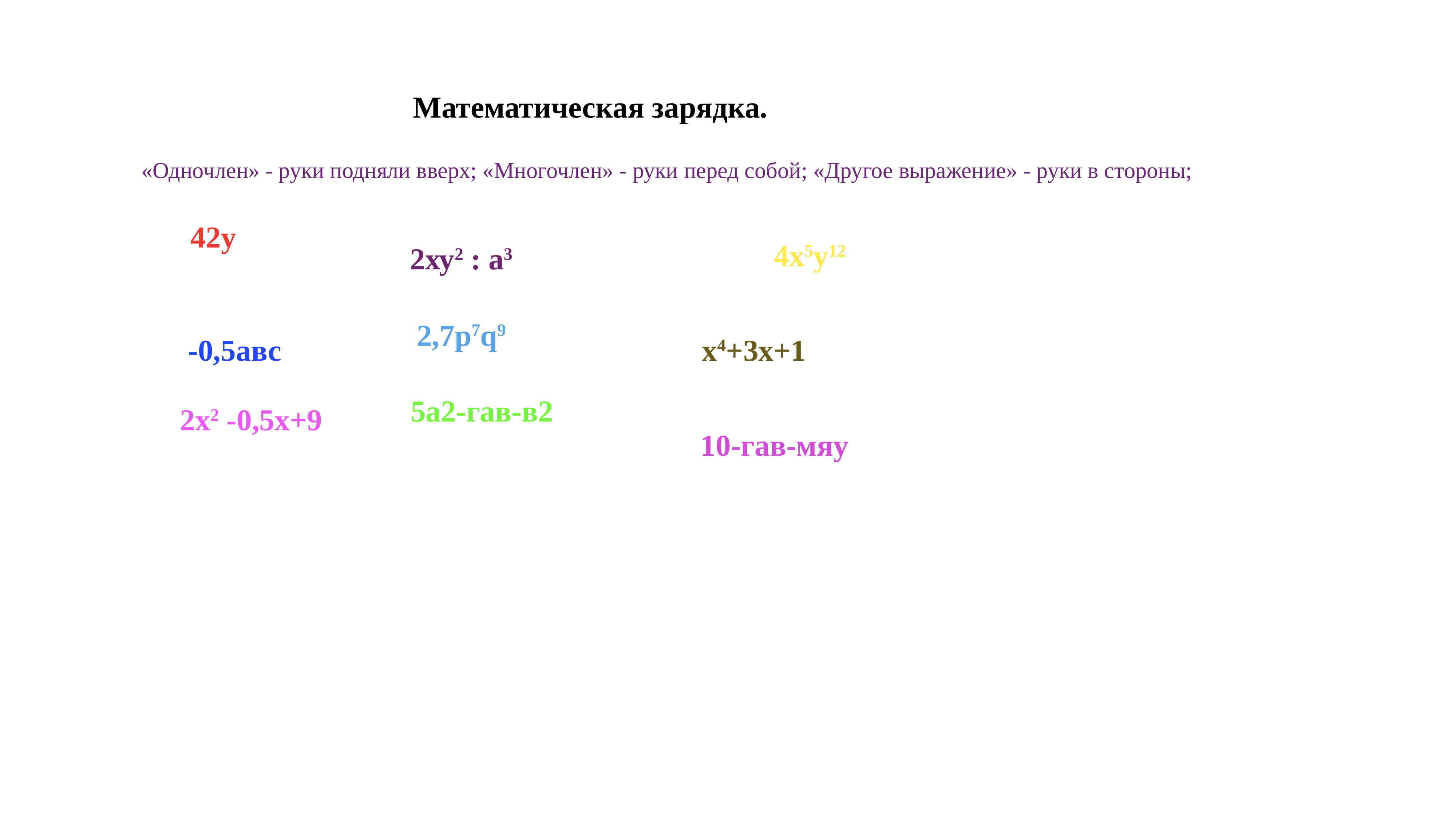

Математическая зарядка.
«Одночлен» - руки подняли вверх; «Многочлен» - руки перед собой; «Другое выражение» - руки в стороны;
42у
4х5у12
2ху2 : а3
2,7р7q9
-0,5авс
х4+3х+1
5а2-гав-в2
2х2 -0,5х+9
10-гав-мяу